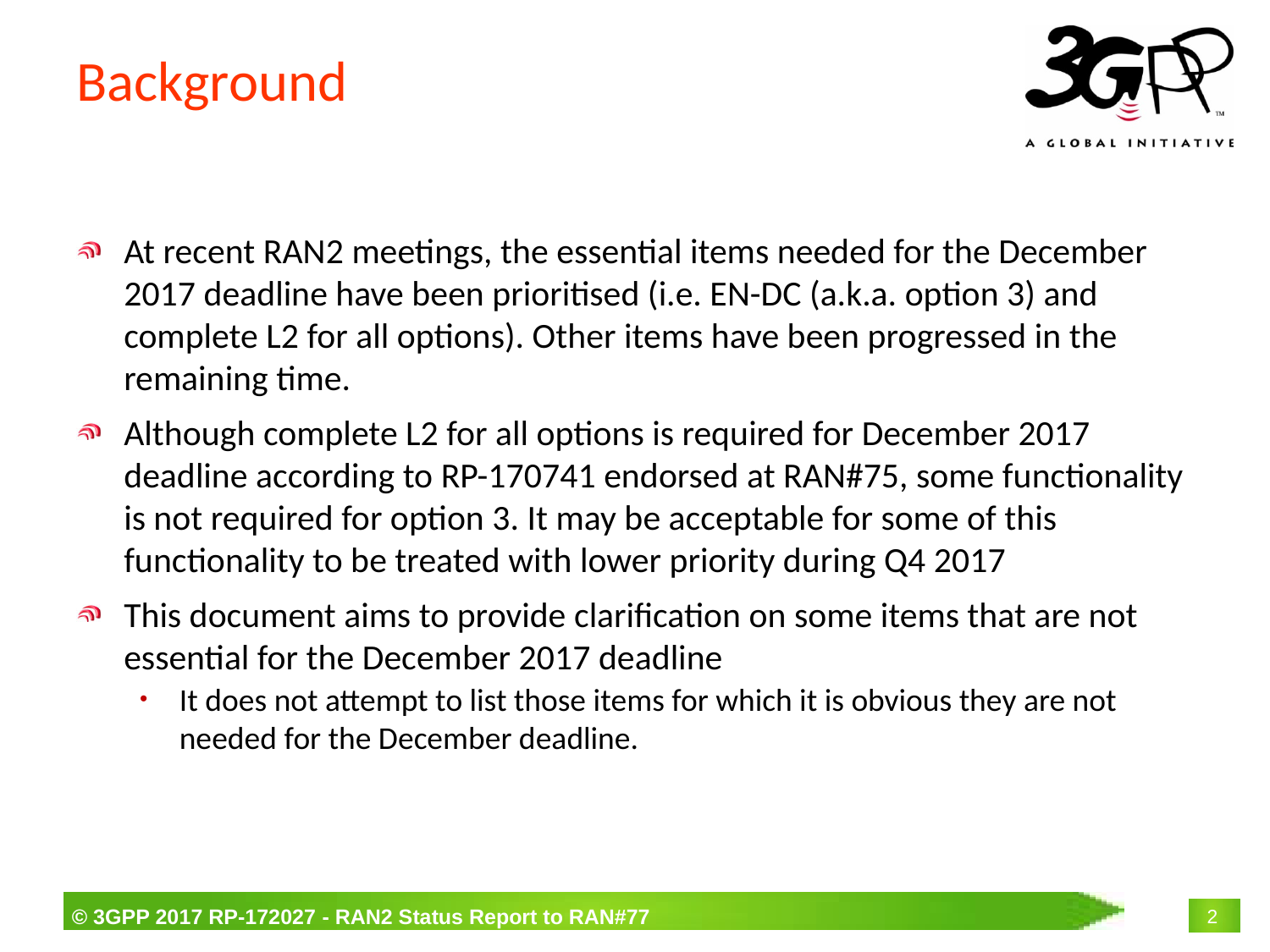

# Background
At recent RAN2 meetings, the essential items needed for the December 2017 deadline have been prioritised (i.e. EN-DC (a.k.a. option 3) and complete L2 for all options). Other items have been progressed in the remaining time.
Although complete L2 for all options is required for December 2017 deadline according to RP-170741 endorsed at RAN#75, some functionality is not required for option 3. It may be acceptable for some of this functionality to be treated with lower priority during Q4 2017
This document aims to provide clarification on some items that are not essential for the December 2017 deadline
It does not attempt to list those items for which it is obvious they are not needed for the December deadline.